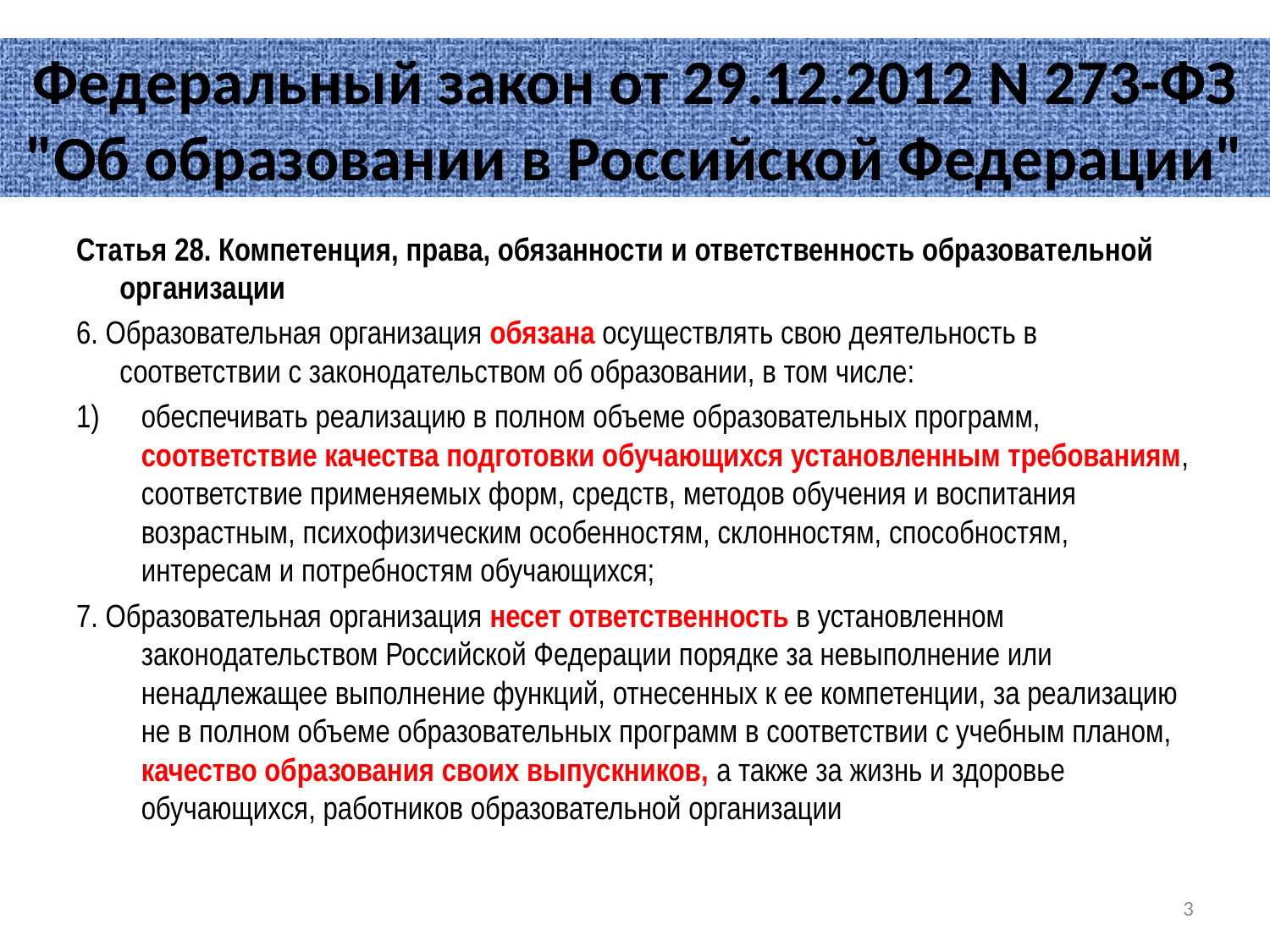

# Федеральный закон от 29.12.2012 N 273-ФЗ "Об образовании в Российской Федерации"
Статья 28. Компетенция, права, обязанности и ответственность образовательной организации
6. Образовательная организация обязана осуществлять свою деятельность в соответствии с законодательством об образовании, в том числе:
обеспечивать реализацию в полном объеме образовательных программ, соответствие качества подготовки обучающихся установленным требованиям, соответствие применяемых форм, средств, методов обучения и воспитания возрастным, психофизическим особенностям, склонностям, способностям, интересам и потребностям обучающихся;
7. Образовательная организация несет ответственность в установленном законодательством Российской Федерации порядке за невыполнение или ненадлежащее выполнение функций, отнесенных к ее компетенции, за реализацию не в полном объеме образовательных программ в соответствии с учебным планом, качество образования своих выпускников, а также за жизнь и здоровье обучающихся, работников образовательной организации

3